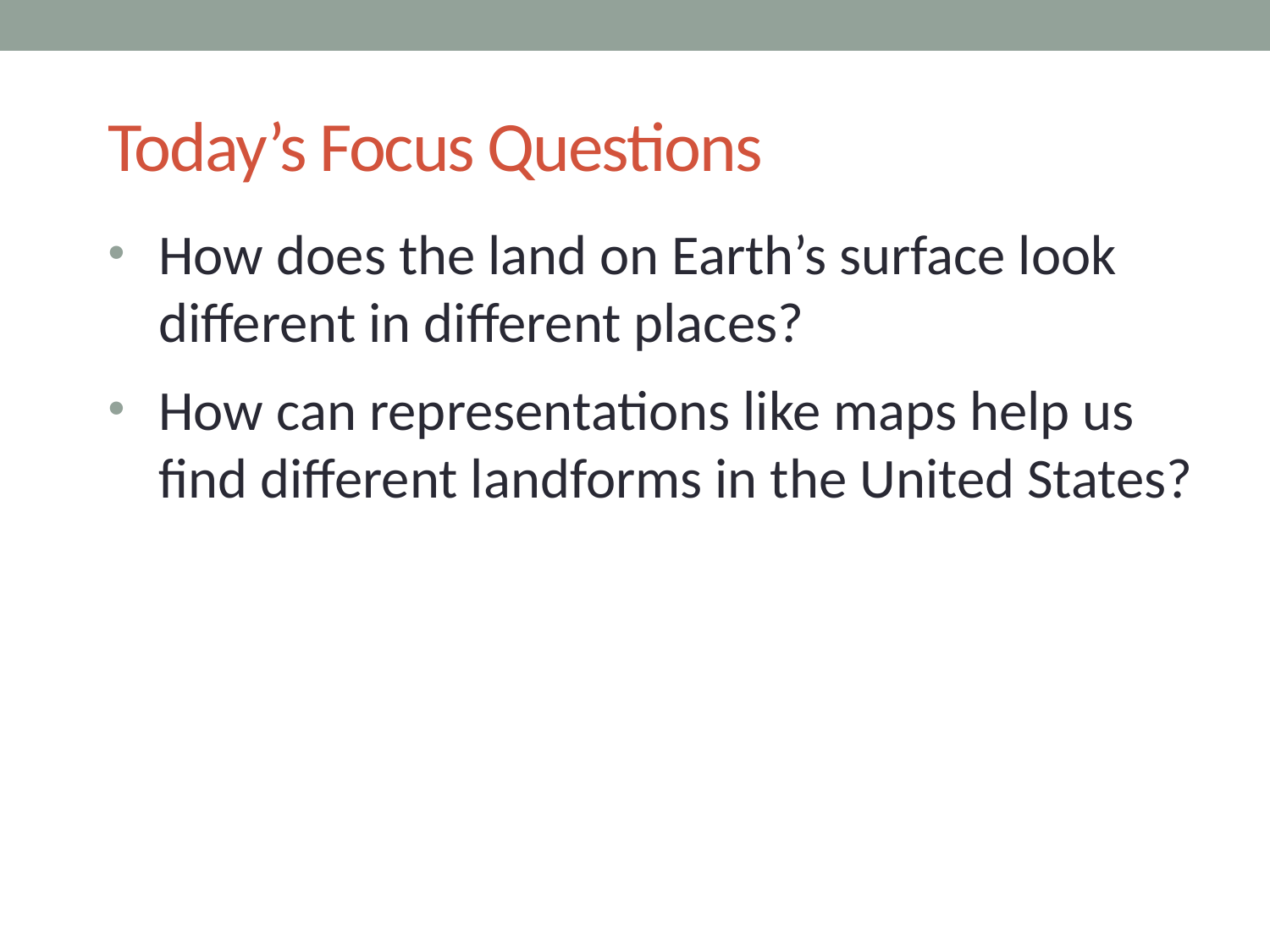

# Today’s Focus Questions
How does the land on Earth’s surface look different in different places?
How can representations like maps help us find different landforms in the United States?